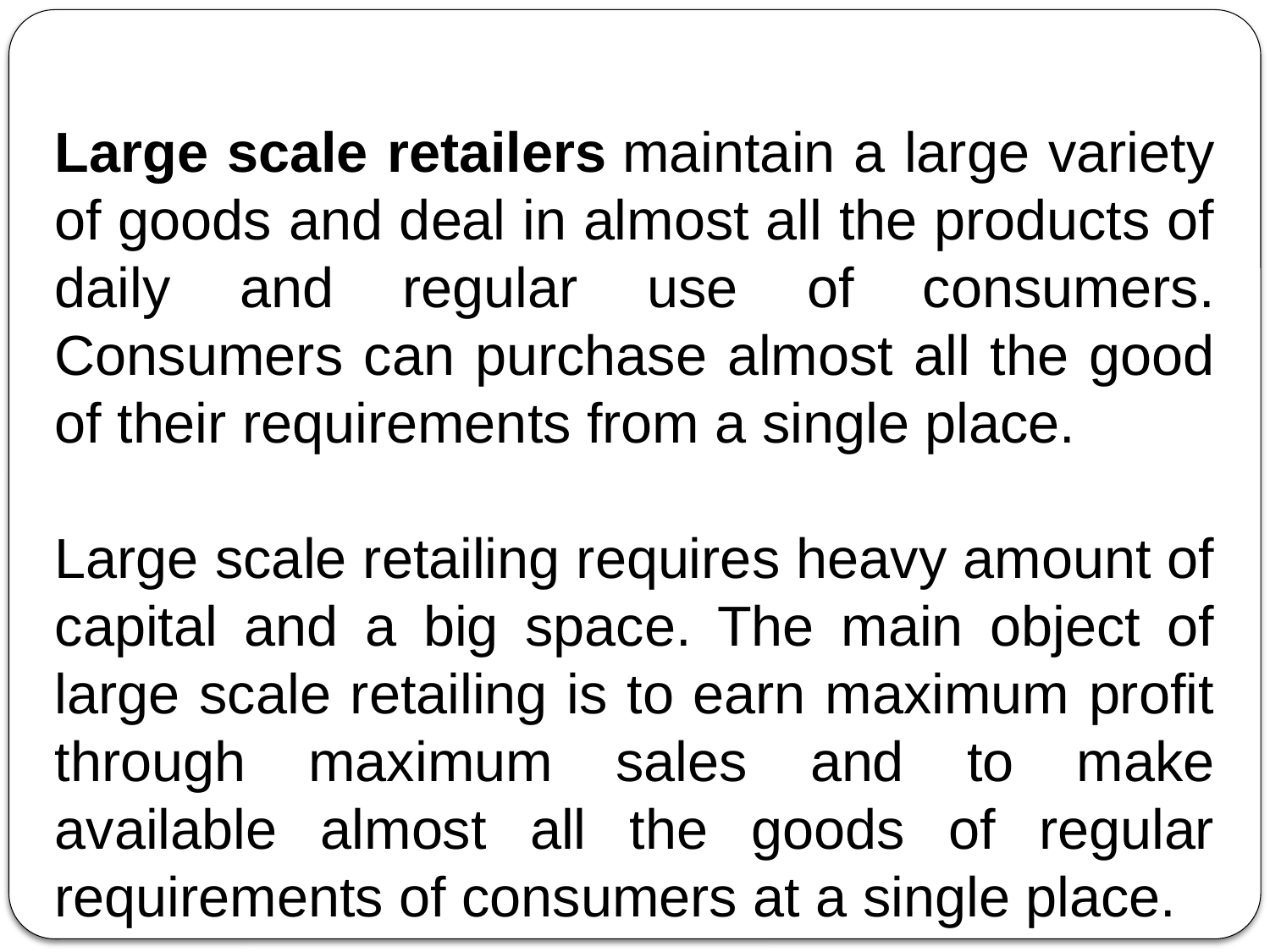

Large scale retailers maintain a large variety of goods and deal in almost all the products of daily and regular use of consumers. Consumers can purchase almost all the good of their requirements from a single place.

Large scale retailing requires heavy amount of capital and a big space. The main object of large scale retailing is to earn maximum profit through maximum sales and to make available almost all the goods of regular requirements of consumers at a single place.